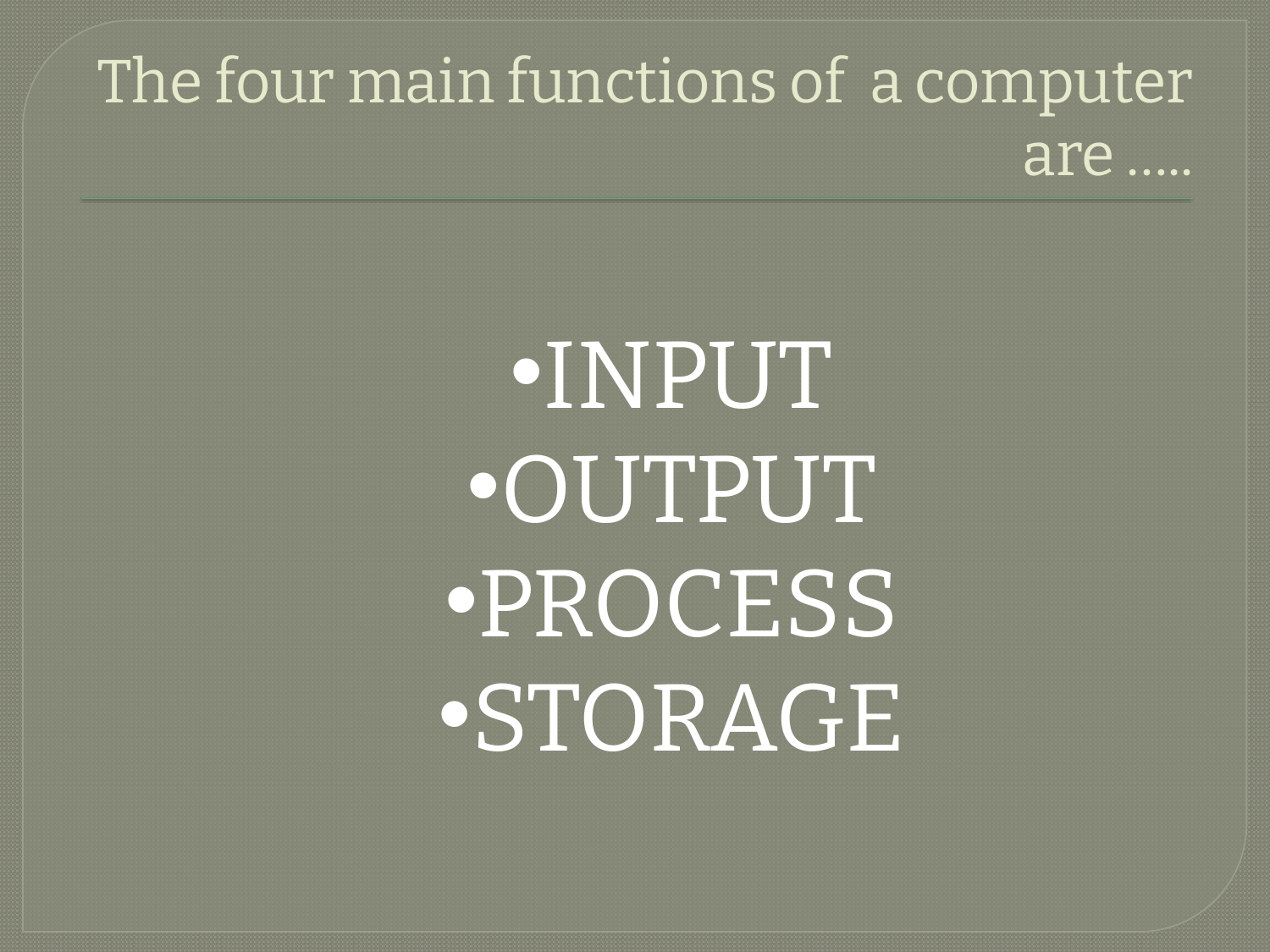

# The four main functions of  a computer are …..
INPUT
OUTPUT
PROCESS
STORAGE